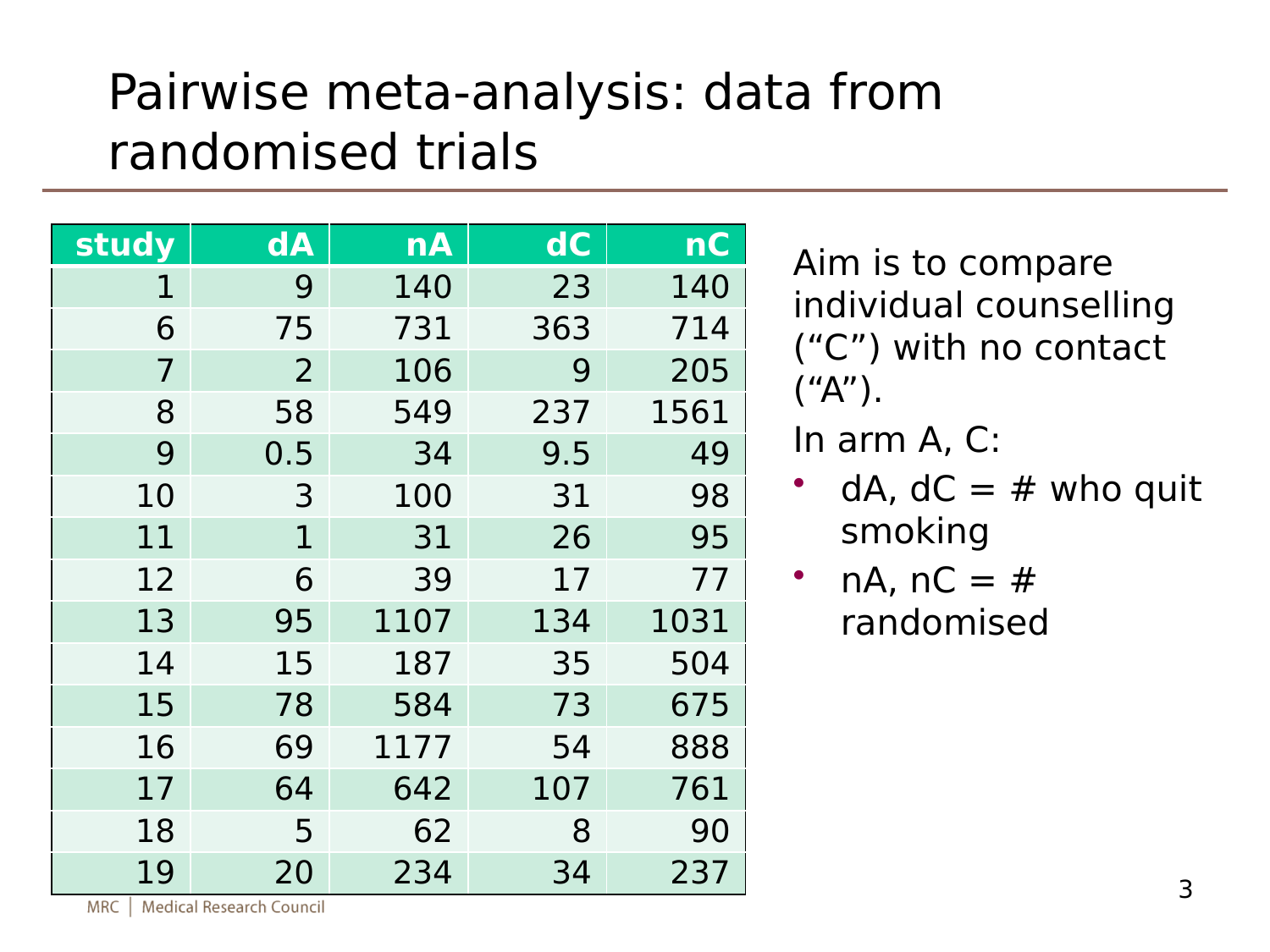

# Pairwise meta-analysis: data from randomised trials
| study | dA | nA | dC | nC |
| --- | --- | --- | --- | --- |
| 1 | 9 | 140 | 23 | 140 |
| 6 | 75 | 731 | 363 | 714 |
| 7 | 2 | 106 | 9 | 205 |
| 8 | 58 | 549 | 237 | 1561 |
| 9 | 0.5 | 34 | 9.5 | 49 |
| 10 | 3 | 100 | 31 | 98 |
| 11 | 1 | 31 | 26 | 95 |
| 12 | 6 | 39 | 17 | 77 |
| 13 | 95 | 1107 | 134 | 1031 |
| 14 | 15 | 187 | 35 | 504 |
| 15 | 78 | 584 | 73 | 675 |
| 16 | 69 | 1177 | 54 | 888 |
| 17 | 64 | 642 | 107 | 761 |
| 18 | 5 | 62 | 8 | 90 |
| 19 | 20 | 234 | 34 | 237 |
Aim is to compare individual counselling (“C”) with no contact (“A”).
In arm A, C:
dA, dC = # who quit smoking
nA, nC = # randomised
3